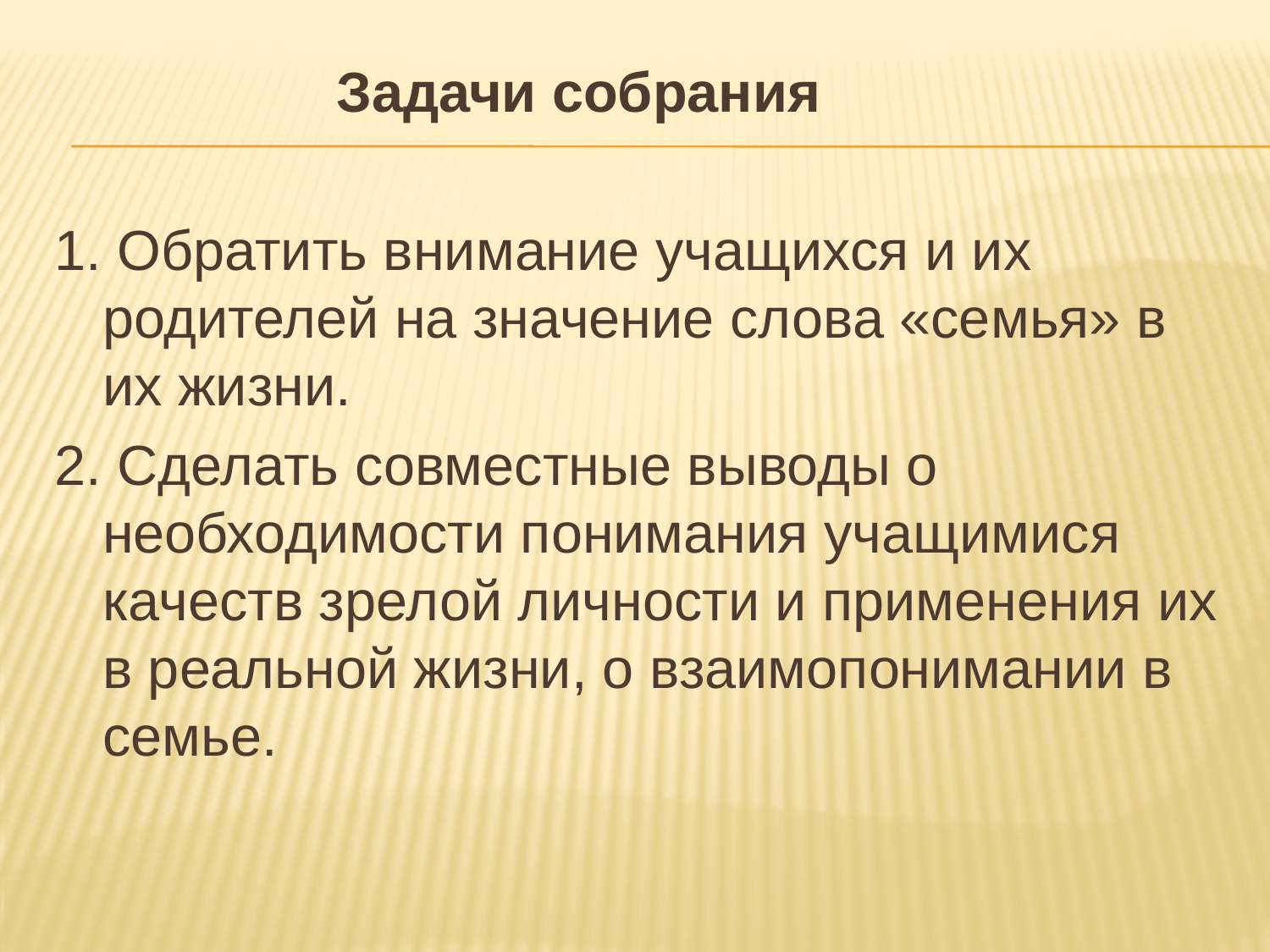

Задачи собрания

1. Обратить внимание учащихся и их родителей на значение слова «семья» в их жизни.
2. Сделать совместные выводы о необходимости понимания учащимися качеств зрелой личности и применения их в реальной жизни, о взаимопонимании в семье.